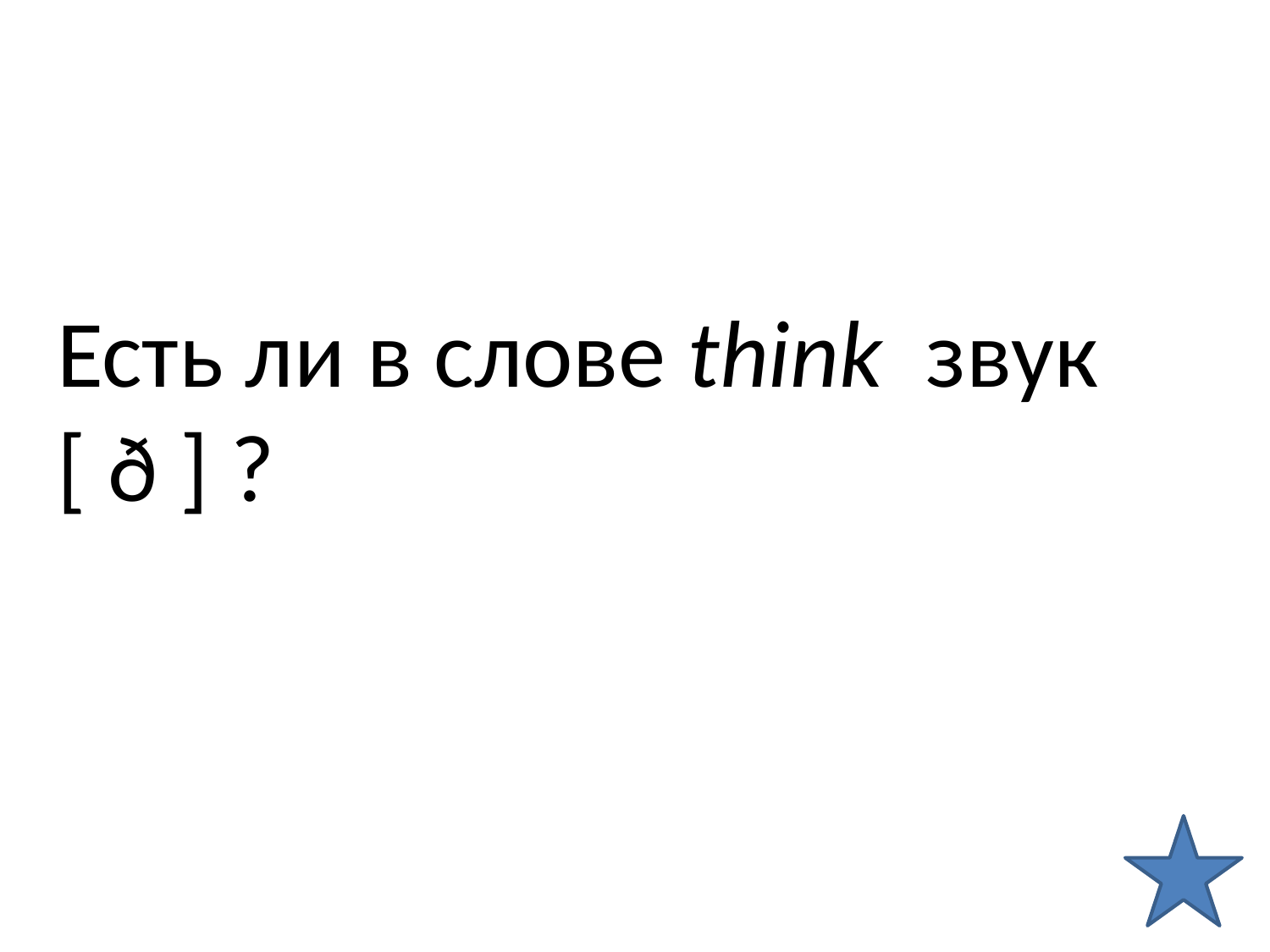

Есть ли в слове think  звук
[ ð ] ?